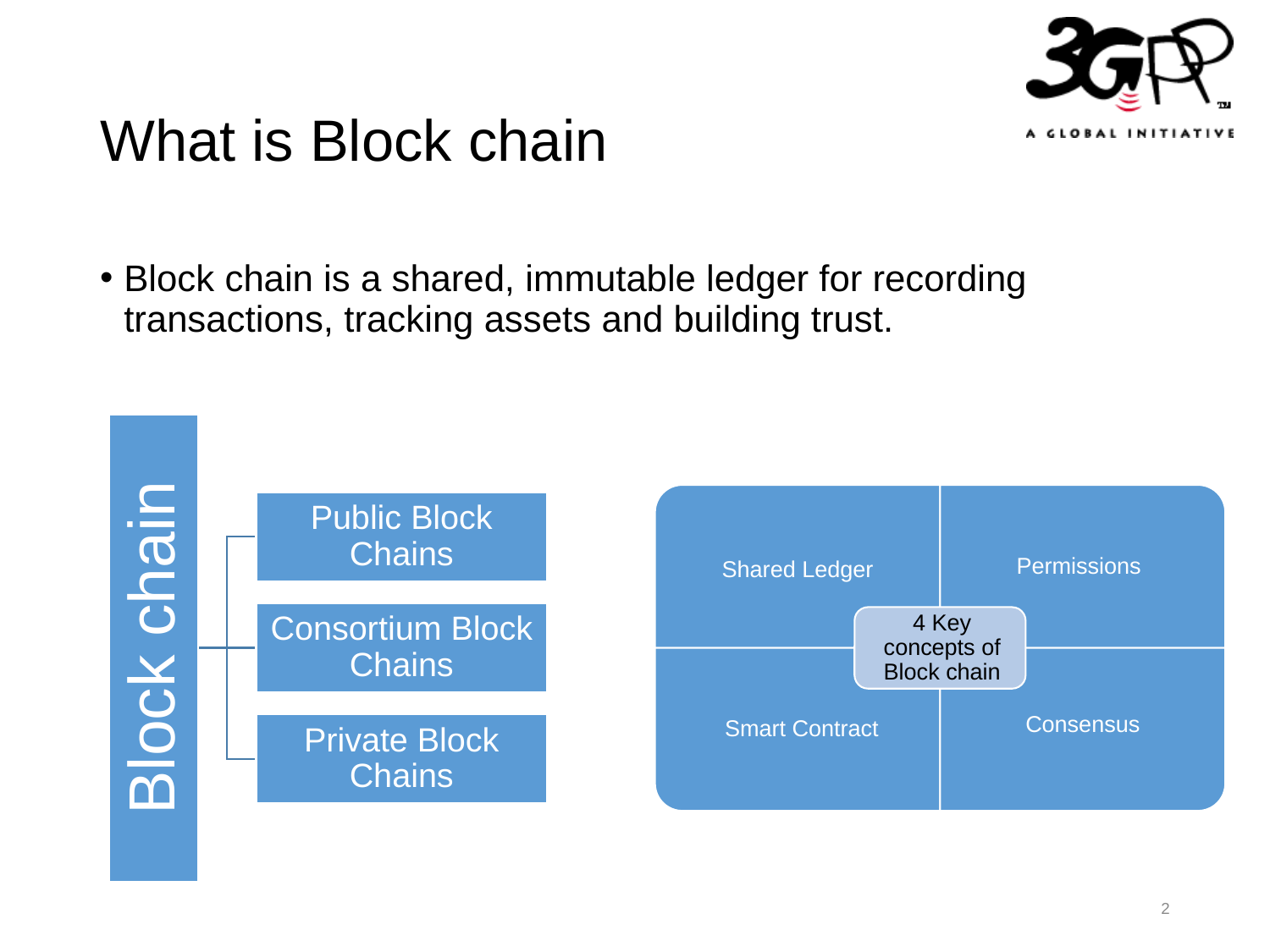

# What is Block chain
Block chain is a shared, immutable ledger for recording transactions, tracking assets and building trust.

Block chain
Public Block Chains
Consortium Block Chains
Private Block Chains
Shared Ledger
Permissions
Smart Contract
Consensus
4 Key concepts of Block chain
2